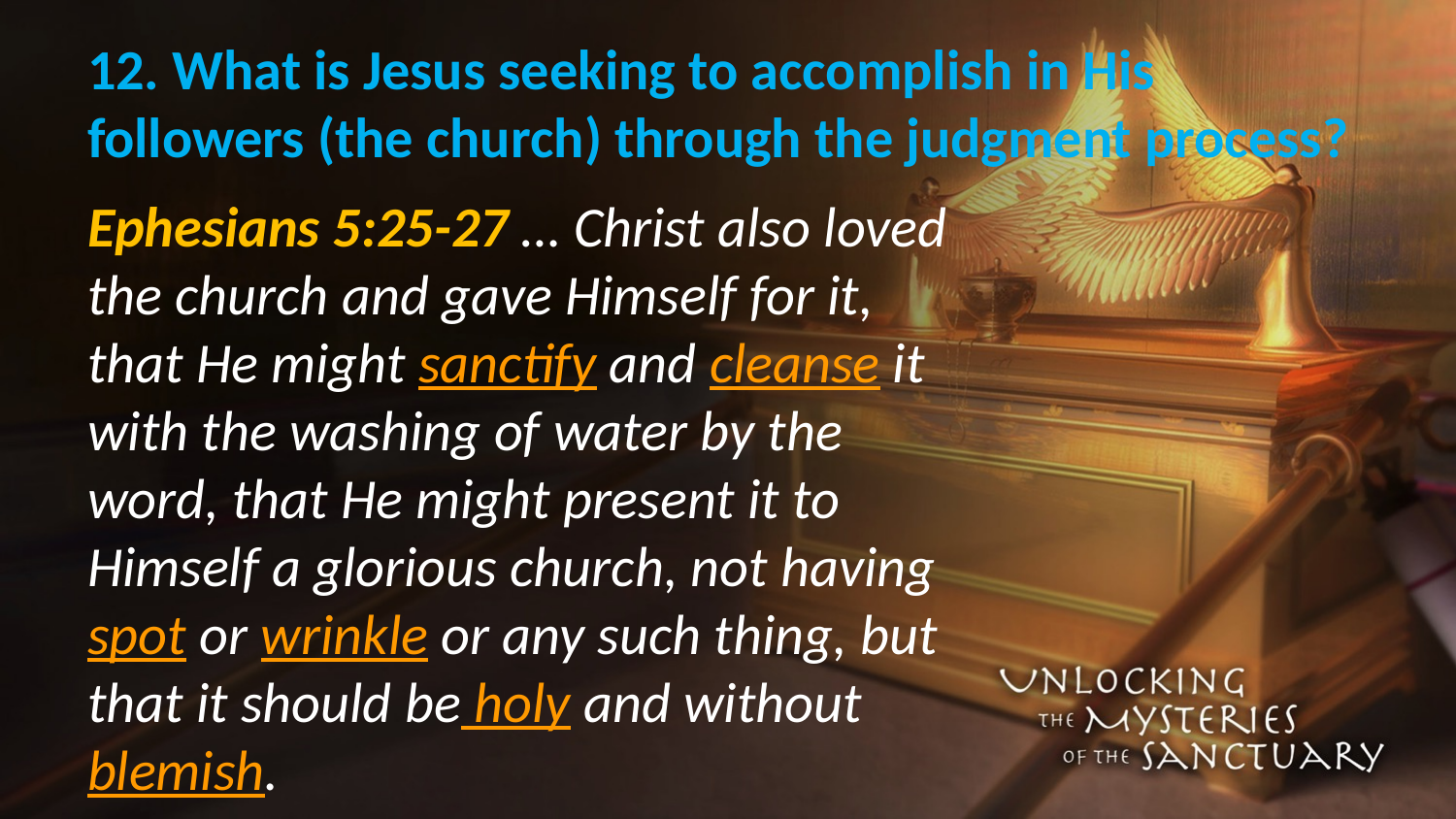

# 12. What is Jesus seeking to accomplish in His followers (the church) through the judgment process?

Ephesians 5:25-27 … Christ also loved the church and gave Himself for it, that He might sanctify and cleanse it with the washing of water by the word, that He might present it to Himself a glorious church, not having spot or wrinkle or any such thing, but that it should be holy and without blemish.